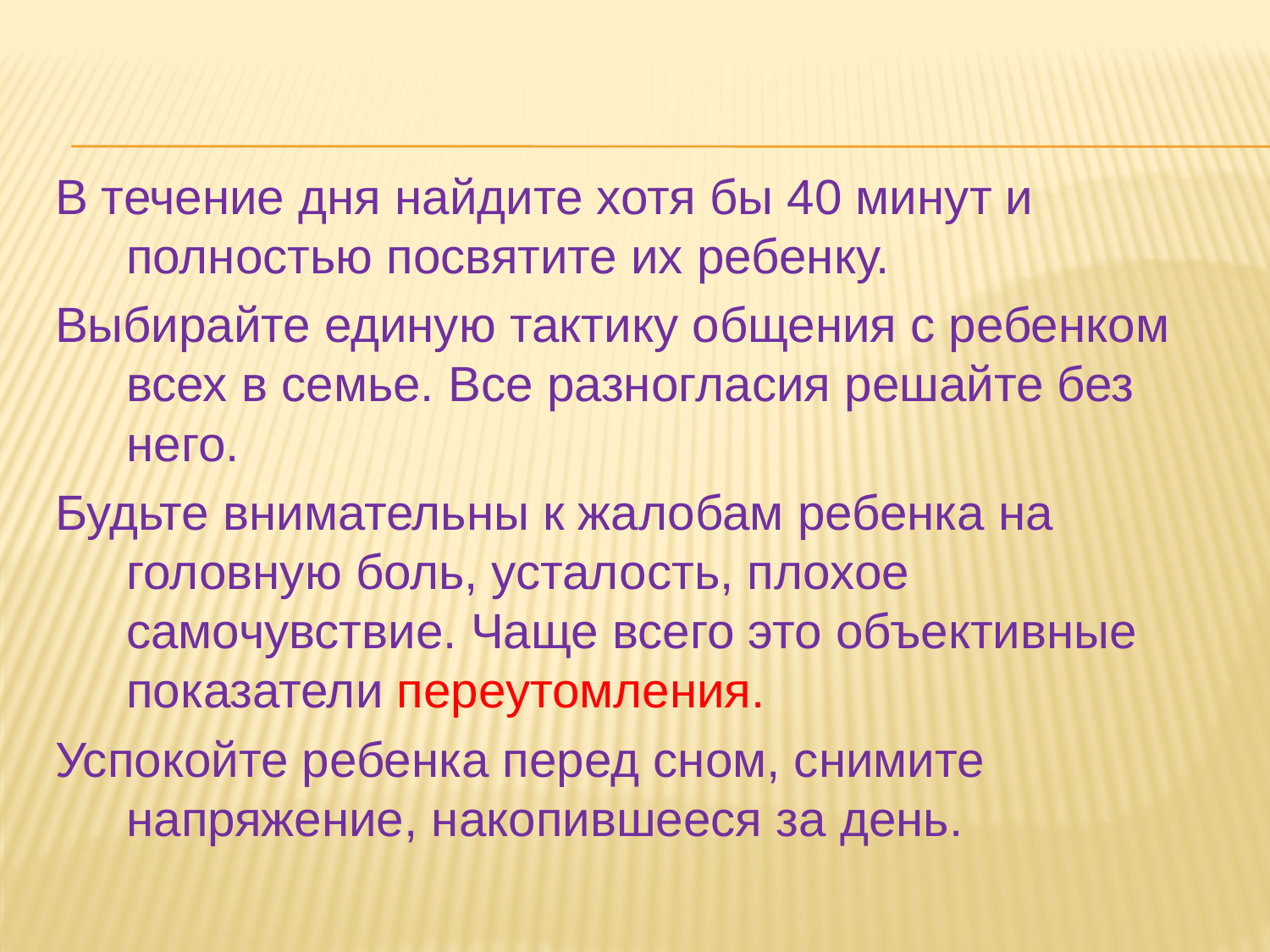

В течение дня найдите хотя бы 40 минут и полностью посвятите их ребенку.
Выбирайте единую тактику общения с ребенком всех в семье. Все разногласия решайте без него.
Будьте внимательны к жалобам ребенка на головную боль, усталость, плохое самочувствие. Чаще всего это объективные показатели переутомления.
Успокойте ребенка перед сном, снимите напряжение, накопившееся за день.